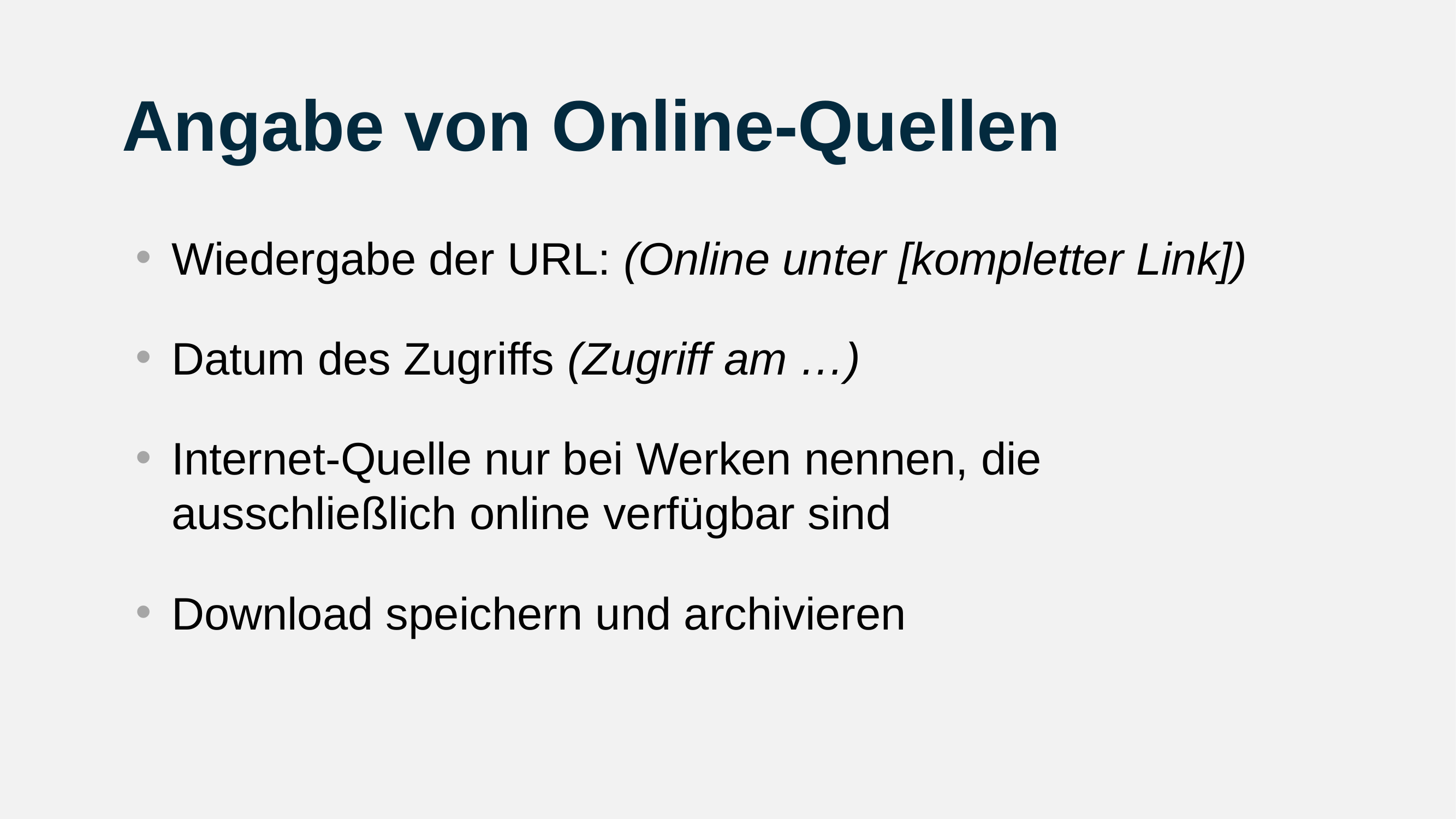

# Angabe von Online-Quellen
Wiedergabe der URL: (Online unter [kompletter Link])
Datum des Zugriffs (Zugriff am …)
Internet-Quelle nur bei Werken nennen, die ausschließlich online verfügbar sind
Download speichern und archivieren